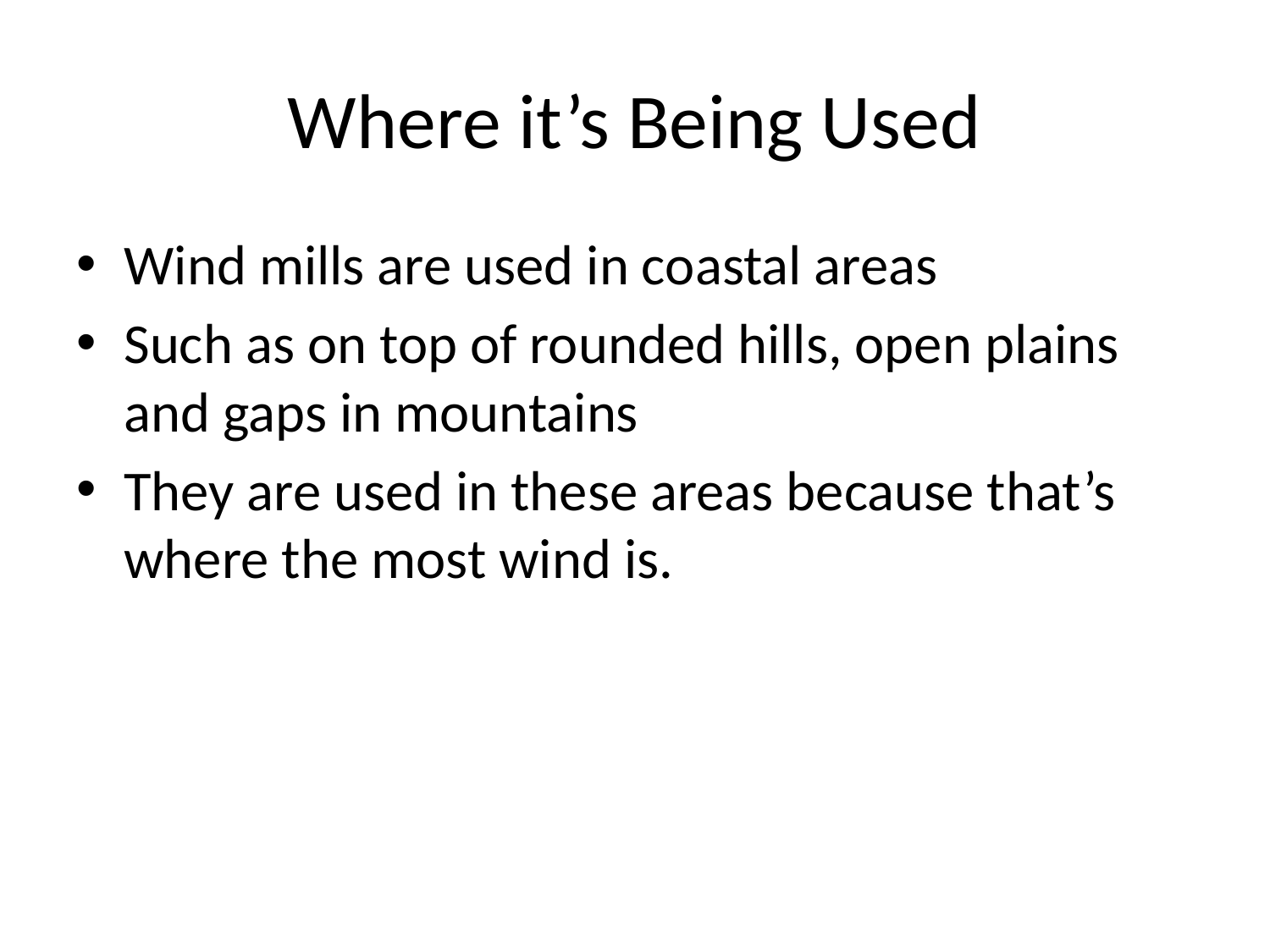

# Where it’s Being Used
Wind mills are used in coastal areas
Such as on top of rounded hills, open plains and gaps in mountains
They are used in these areas because that’s where the most wind is.